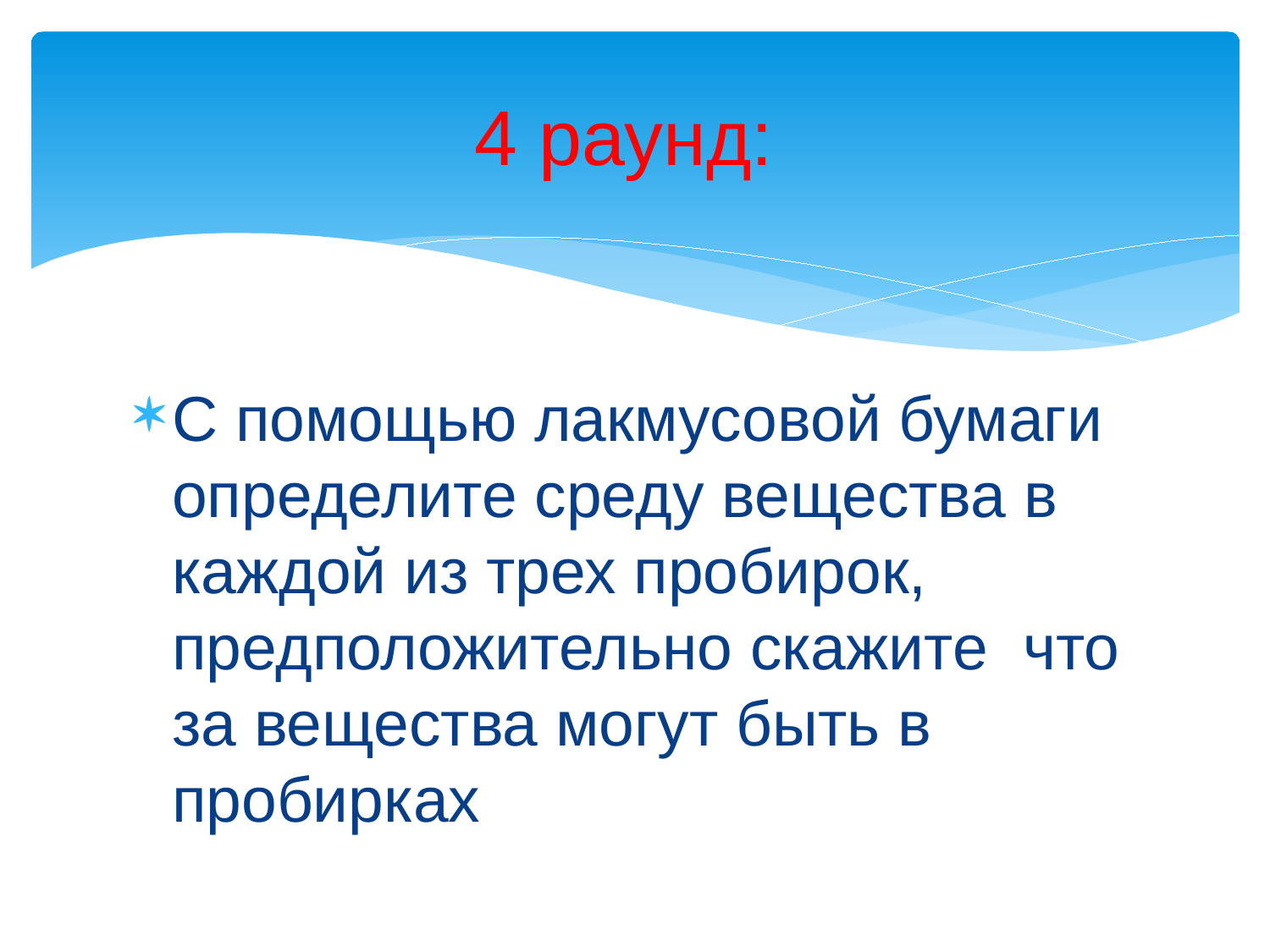

# 4 раунд:
С помощью лакмусовой бумаги определите среду вещества в каждой из трех пробирок, предположительно скажите  что за вещества могут быть в пробирках